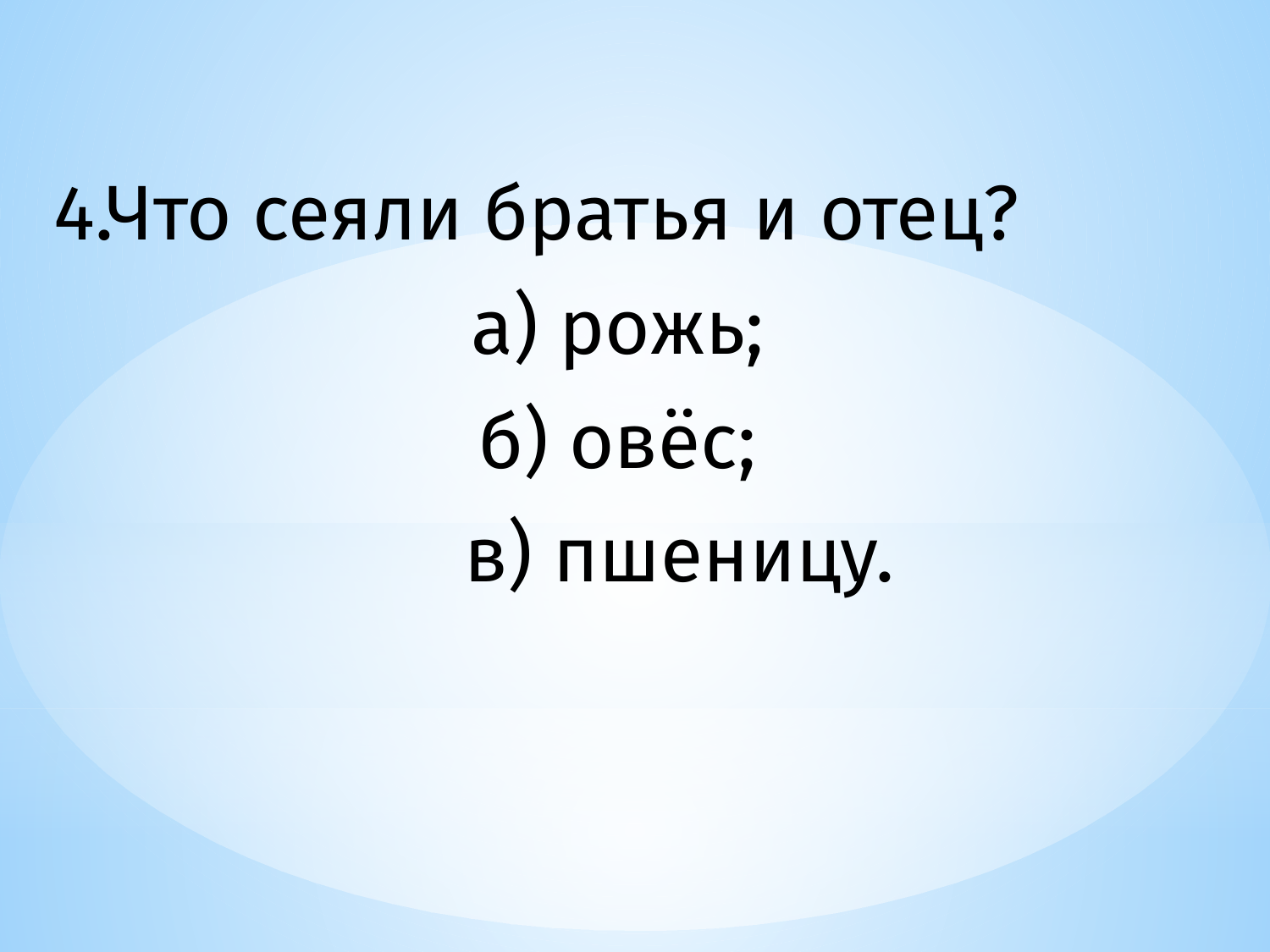

4.Что сеяли братья и отец?
а) рожь;
б) овёс;
      в) пшеницу.

#